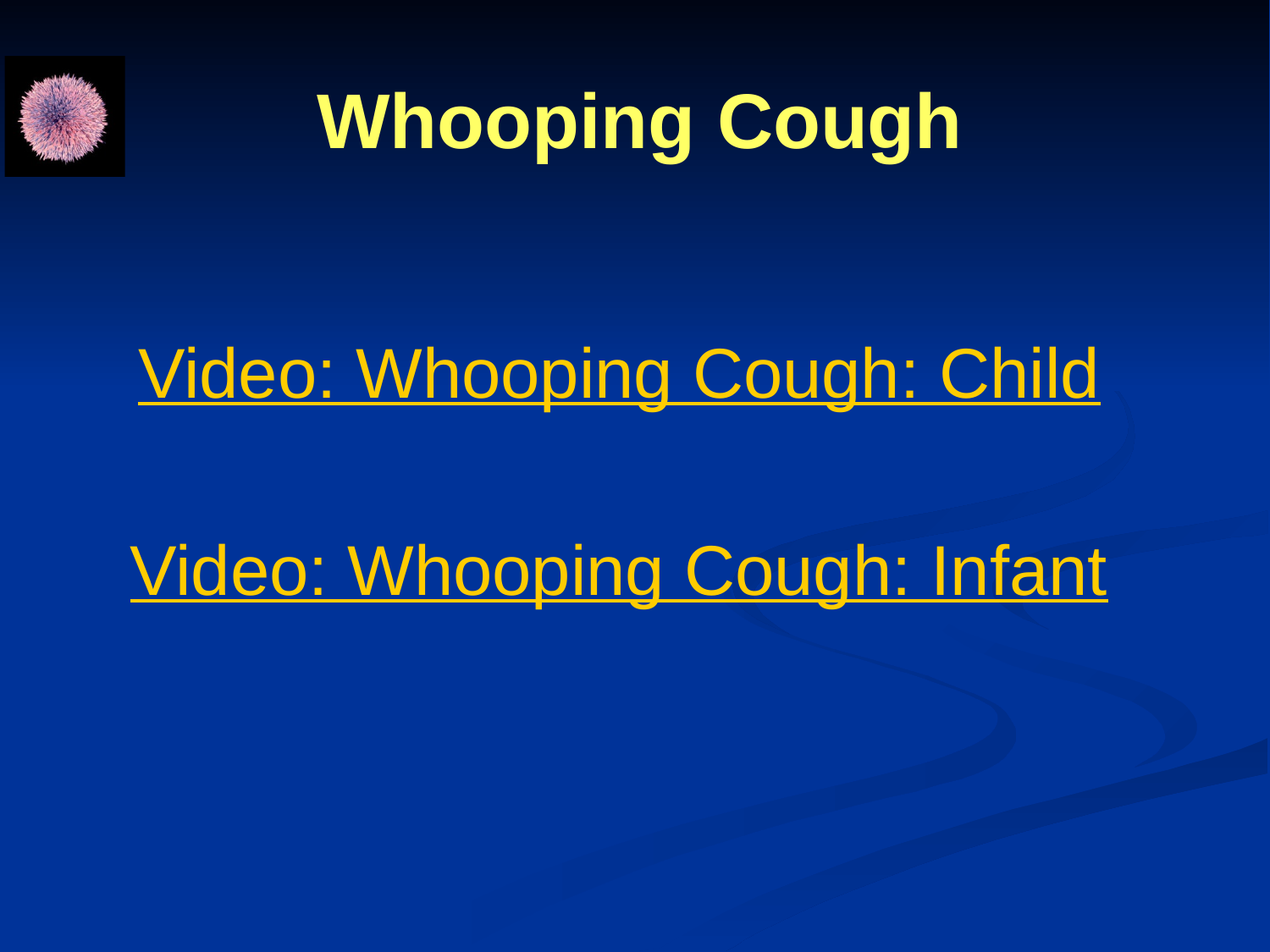

# Whooping Cough

Video: Whooping Cough: Child

Video: Whooping Cough: Infant